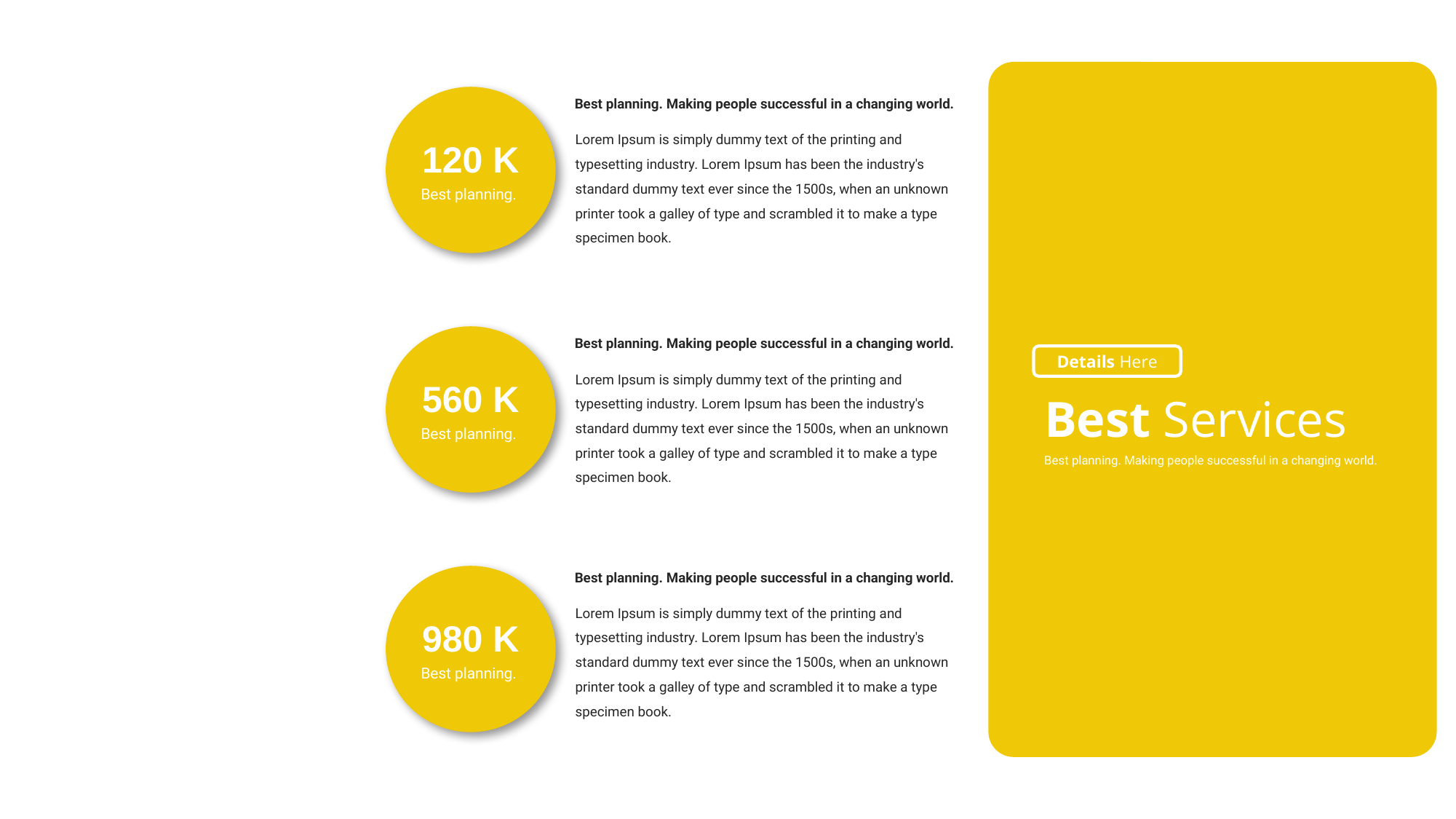

Best planning. Making people successful in a changing world.
Lorem Ipsum is simply dummy text of the printing and typesetting industry. Lorem Ipsum has been the industry's standard dummy text ever since the 1500s, when an unknown printer took a galley of type and scrambled it to make a type specimen book.
120 K
Best planning.

Best planning. Making people successful in a changing world.
Lorem Ipsum is simply dummy text of the printing and typesetting industry. Lorem Ipsum has been the industry's standard dummy text ever since the 1500s, when an unknown printer took a galley of type and scrambled it to make a type specimen book.
Details Here
Best Services
Best planning. Making people successful in a changing world.
560 K
Best planning.
Best planning. Making people successful in a changing world.
Lorem Ipsum is simply dummy text of the printing and typesetting industry. Lorem Ipsum has been the industry's standard dummy text ever since the 1500s, when an unknown printer took a galley of type and scrambled it to make a type specimen book.

980 K
Best planning.